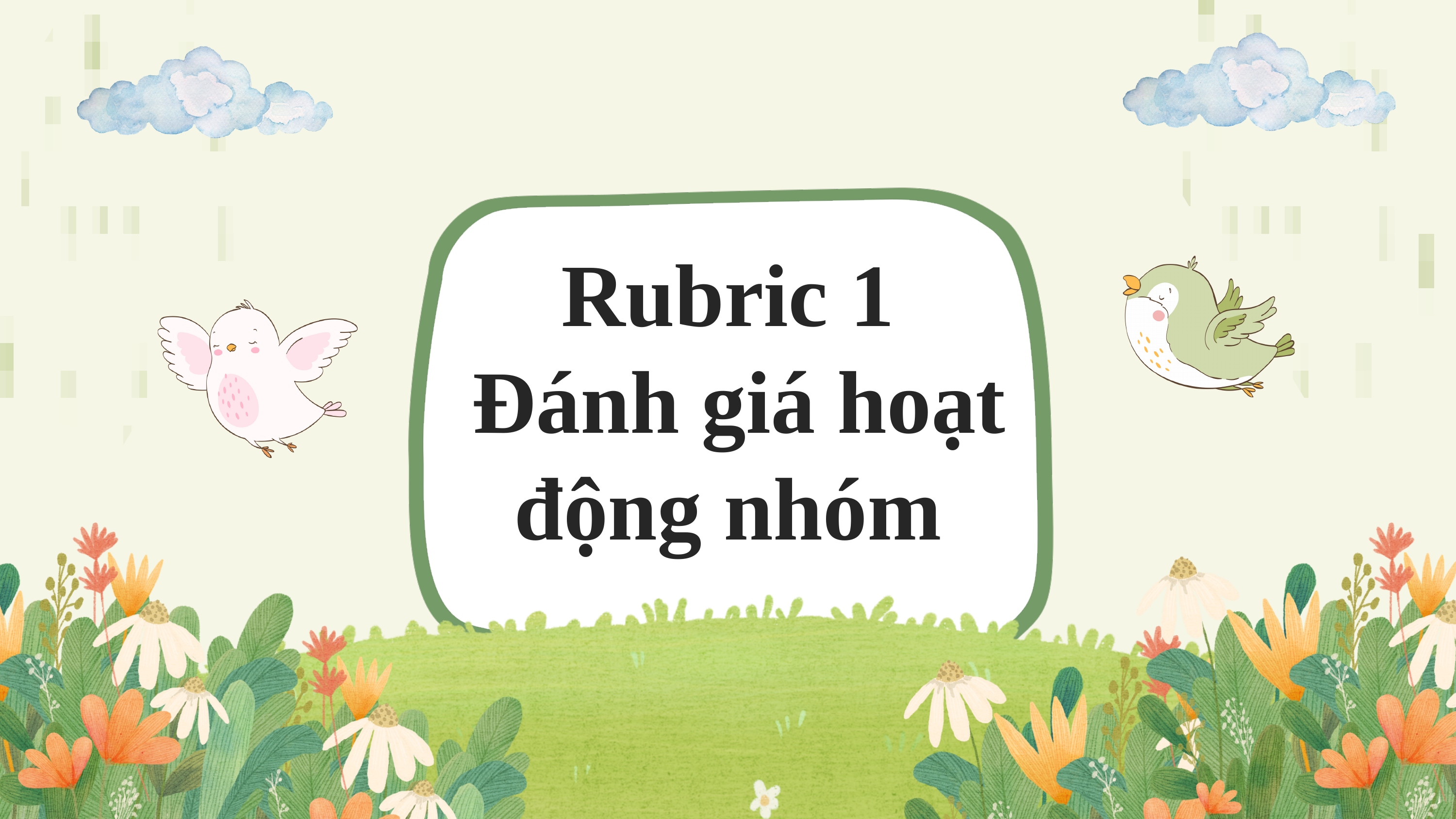

Rubric 1
 Đánh giá hoạt động nhóm